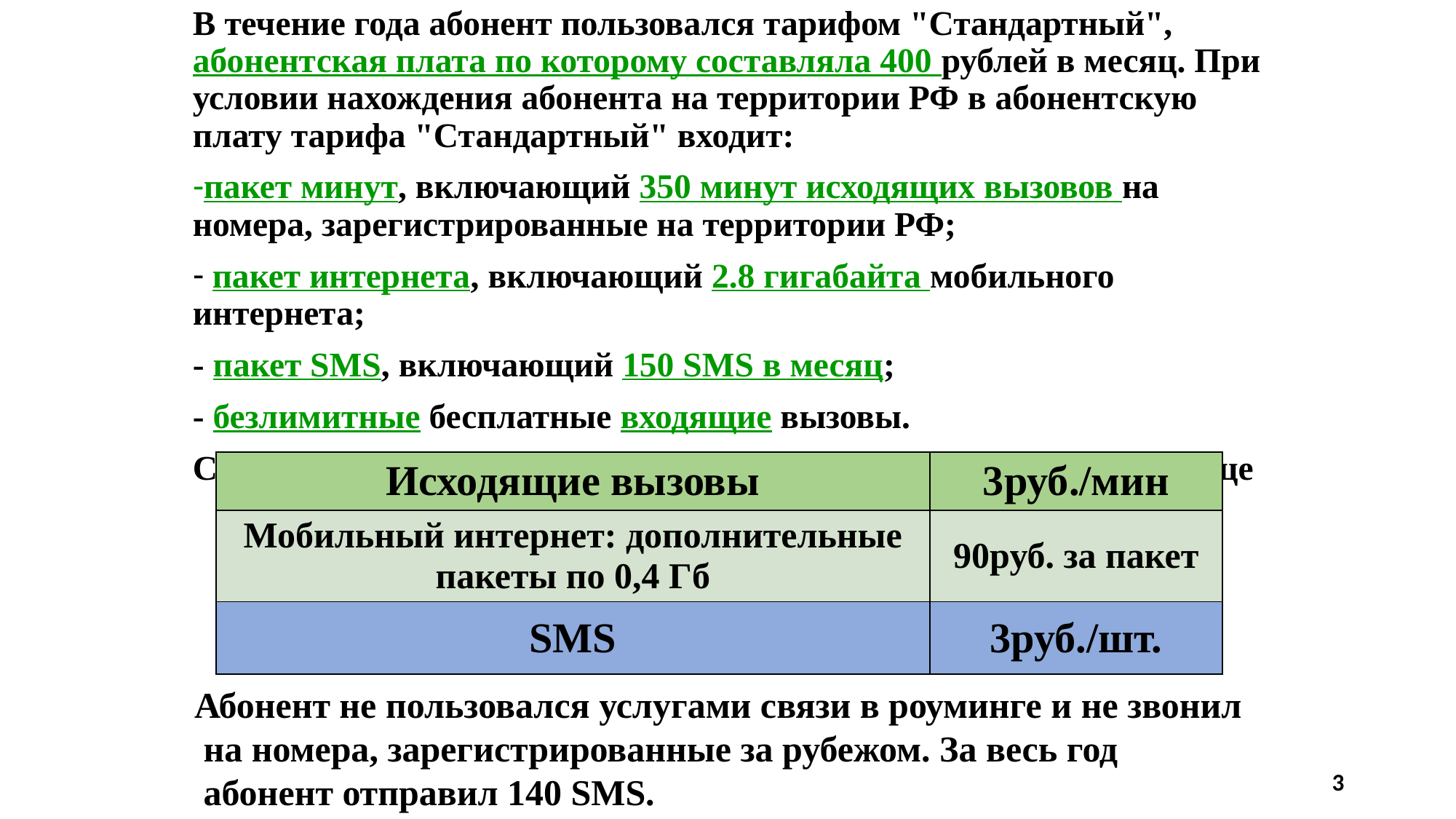

В течение года абонент пользовался тарифом "Стандартный", абонентская плата по которому составляла 400 рублей в месяц. При условии нахождения абонента на территории РФ в абонентскую плату тарифа "Стандартный" входит:
пакет минут, включающий 350 минут исходящих вызовов на номера, зарегистрированные на территории РФ;
 пакет интернета, включающий 2.8 гигабайта мобильного интернета;
- пакет SMS, включающий 150 SMS в месяц;
- безлимитные бесплатные входящие вызовы.
Стоимость минут, интернета и SMS сверх пакета указана в таблице
#
| Исходящие вызовы | 3руб./мин |
| --- | --- |
| Мобильный интернет: дополнительные пакеты по 0,4 Гб | 90руб. за пакет |
| SMS | 3руб./шт. |
Абонент не пользовался услугами связи в роуминге и не звонил
 на номера, зарегистрированные за рубежом. За весь год
 абонент отправил 140 SMS.
3